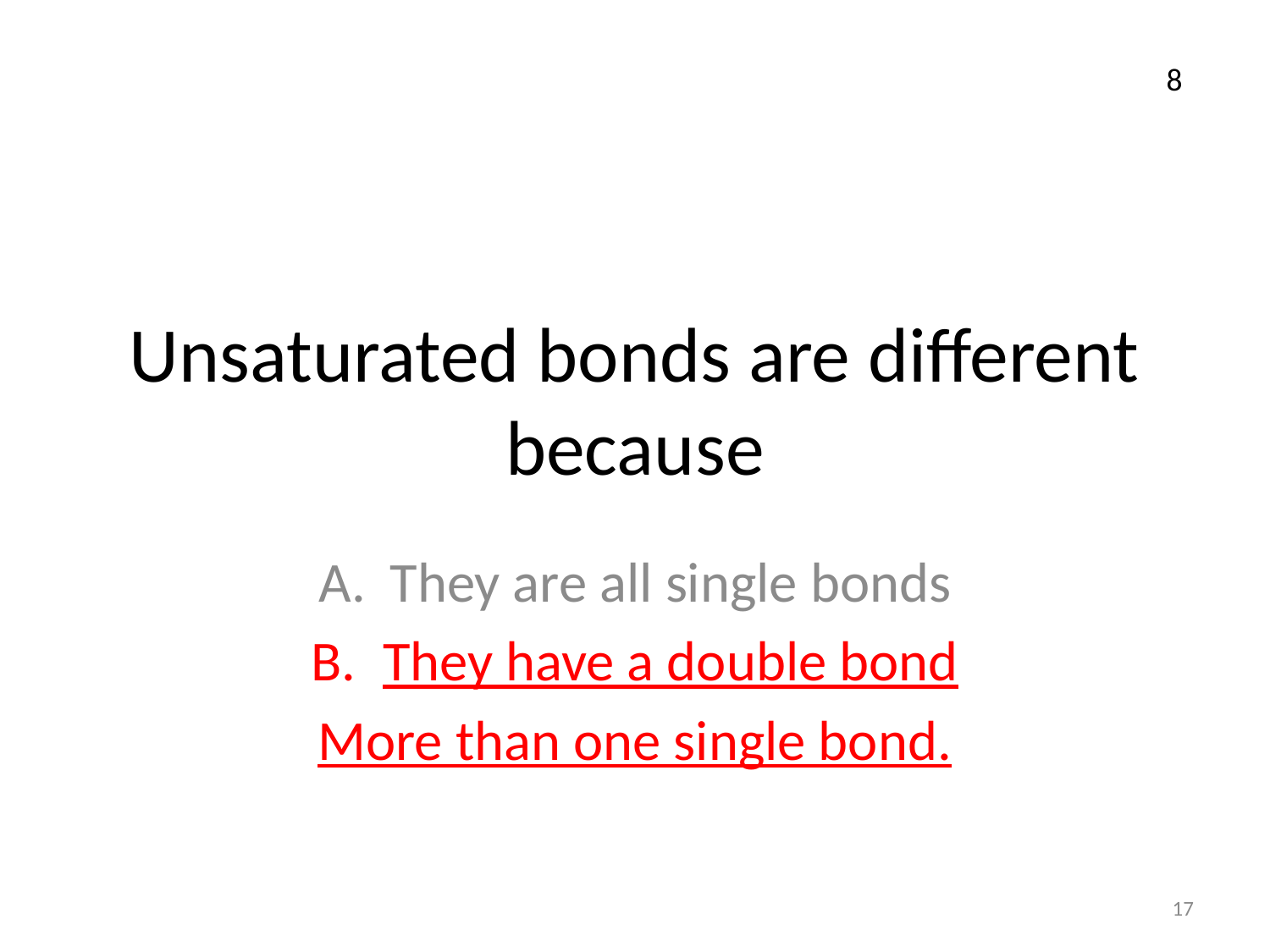

8
# Unsaturated bonds are different because
They are all single bonds
They have a double bond
More than one single bond.
17